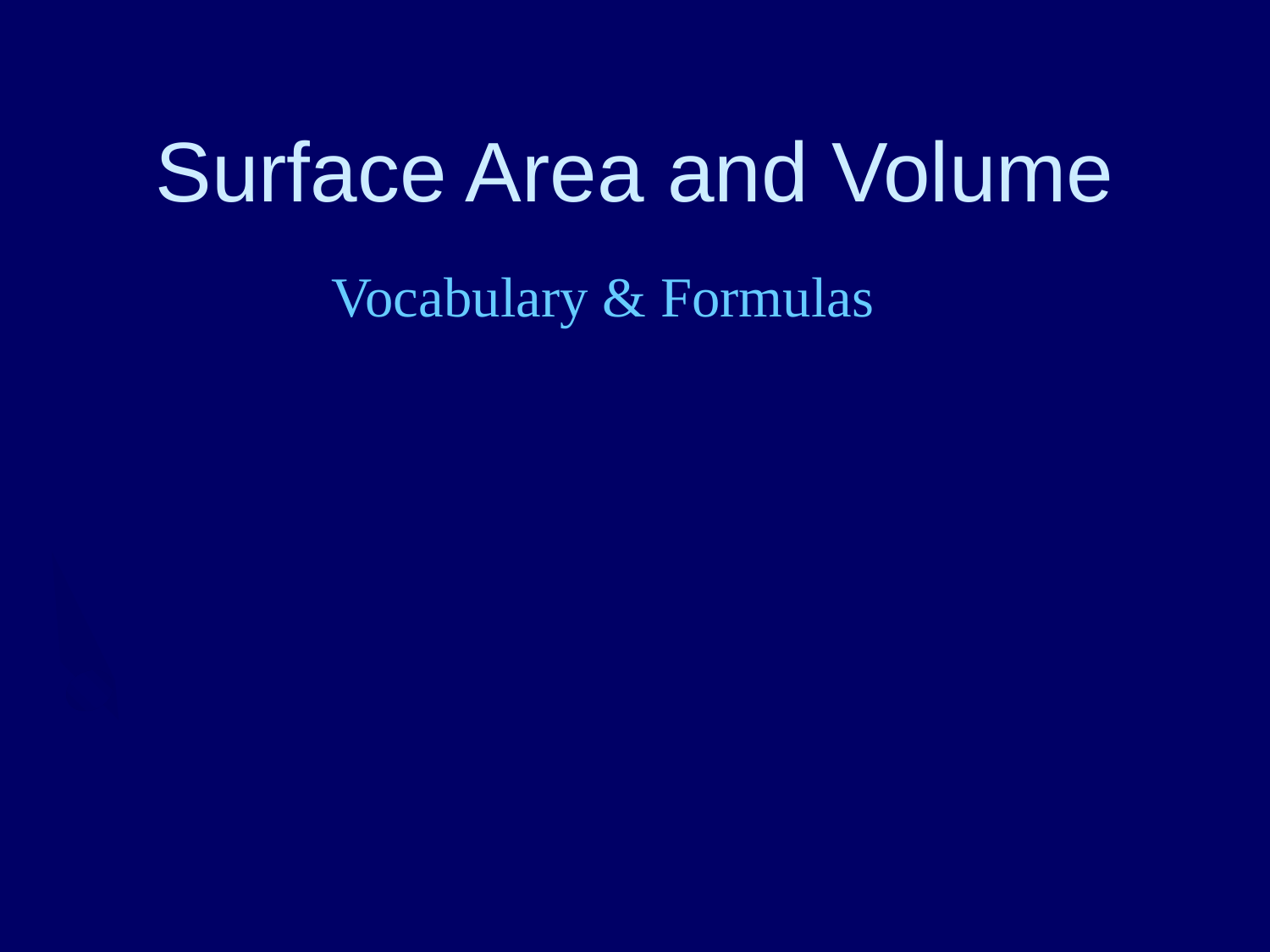

# Surface Area and Volume
Vocabulary & Formulas